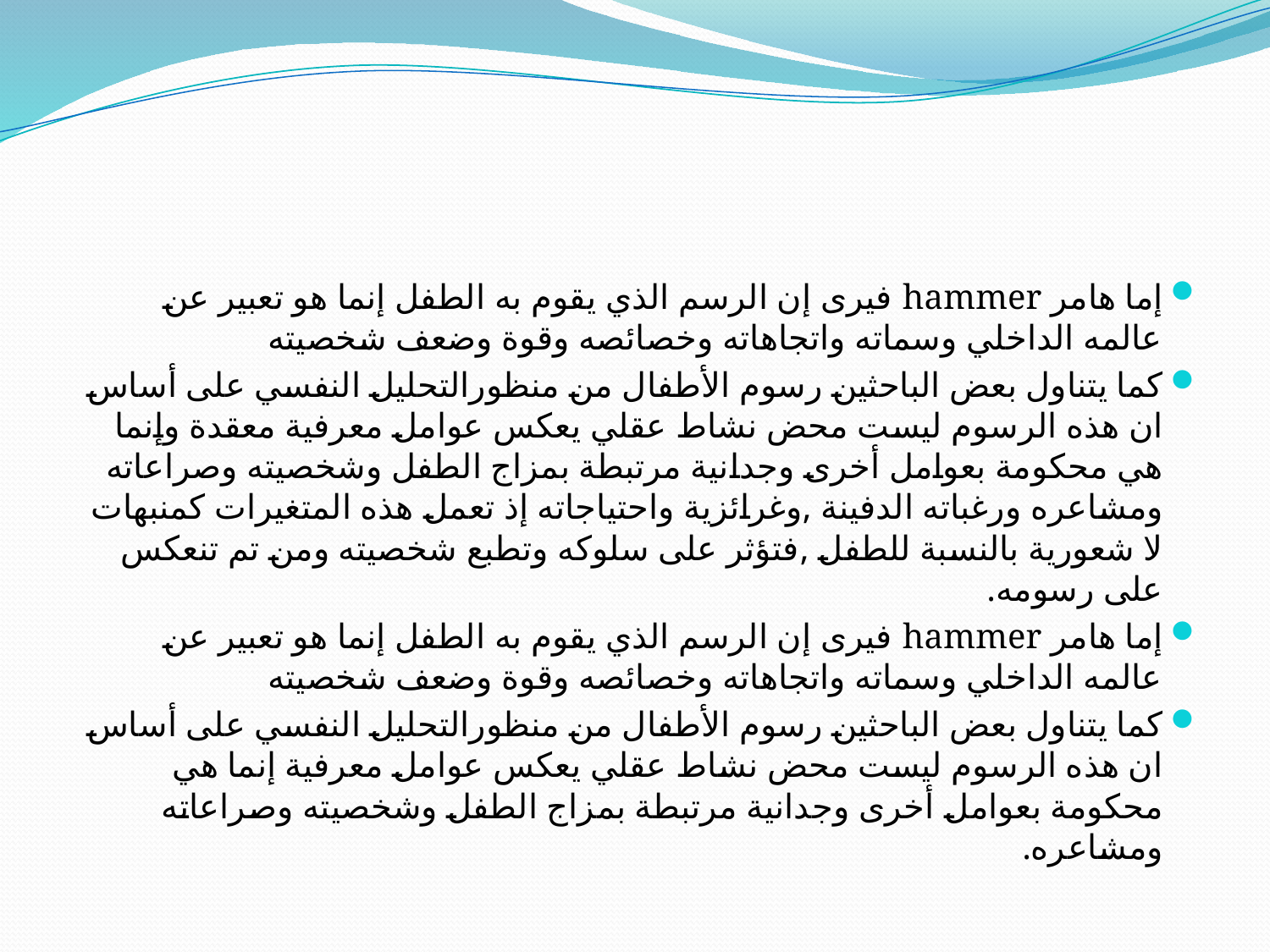

#
إما هامر hammer فيرى إن الرسم الذي يقوم به الطفل إنما هو تعبير عن عالمه الداخلي وسماته واتجاهاته وخصائصه وقوة وضعف شخصيته
كما يتناول بعض الباحثين رسوم الأطفال من منظورالتحليل النفسي على أساس ان هذه الرسوم ليست محض نشاط عقلي يعكس عوامل معرفية معقدة وإنما هي محكومة بعوامل أخرى وجدانية مرتبطة بمزاج الطفل وشخصيته وصراعاته ومشاعره ورغباته الدفينة ,وغرائزية واحتياجاته إذ تعمل هذه المتغيرات كمنبهات لا شعورية بالنسبة للطفل ,فتؤثر على سلوكه وتطبع شخصيته ومن تم تنعكس على رسومه.
إما هامر hammer فيرى إن الرسم الذي يقوم به الطفل إنما هو تعبير عن عالمه الداخلي وسماته واتجاهاته وخصائصه وقوة وضعف شخصيته
كما يتناول بعض الباحثين رسوم الأطفال من منظورالتحليل النفسي على أساس ان هذه الرسوم ليست محض نشاط عقلي يعكس عوامل معرفية إنما هي محكومة بعوامل أخرى وجدانية مرتبطة بمزاج الطفل وشخصيته وصراعاته ومشاعره.